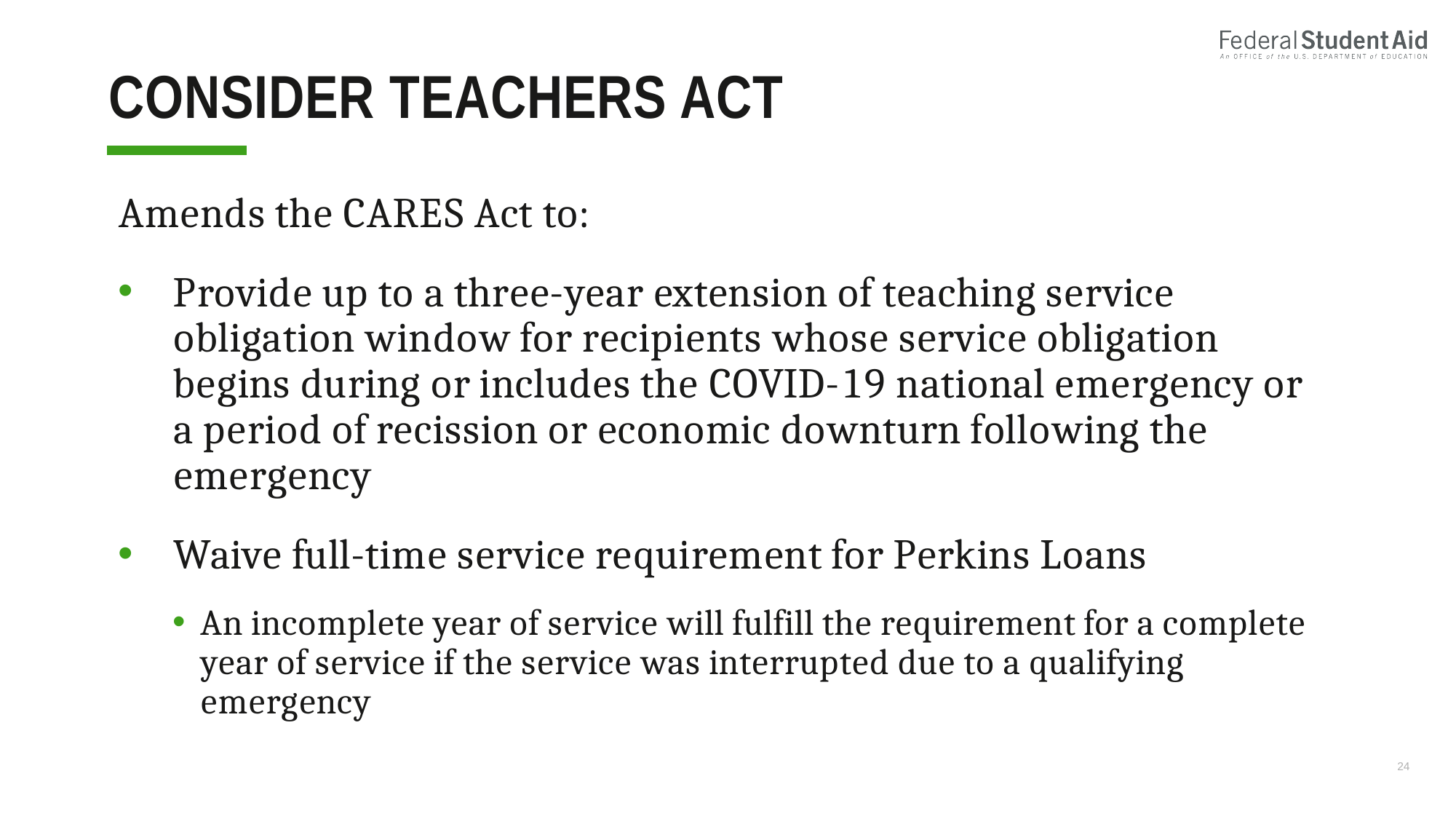

# Consider Teachers Act
Amends the CARES Act to:
Provide up to a three-year extension of teaching service obligation window for recipients whose service obligation begins during or includes the COVID-19 national emergency or a period of recission or economic downturn following the emergency
Waive full-time service requirement for Perkins Loans
An incomplete year of service will fulfill the requirement for a complete year of service if the service was interrupted due to a qualifying emergency

24